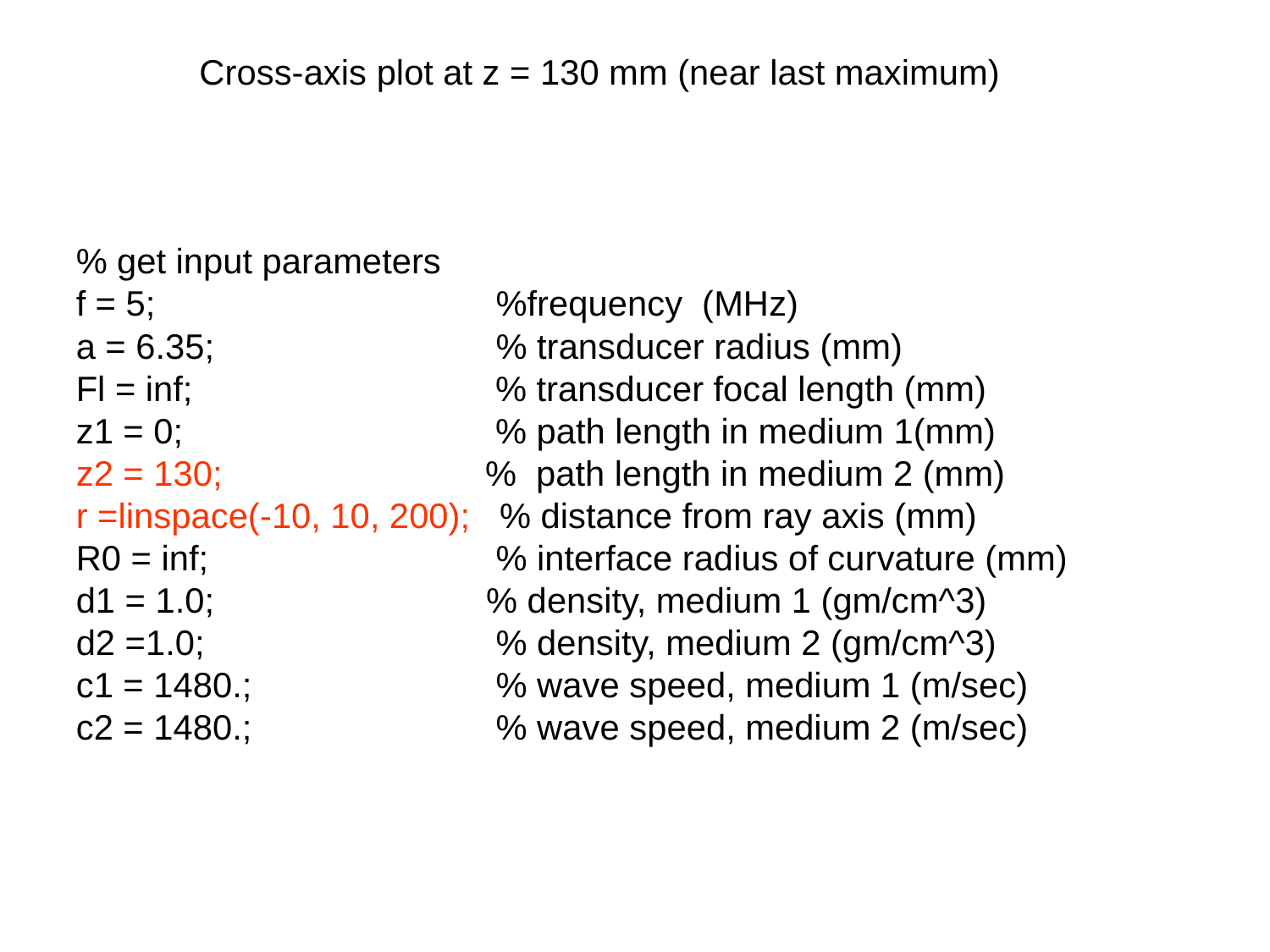

Cross-axis plot at z = 130 mm (near last maximum)
% get input parameters
f = 5;			    %frequency  (MHz)
a = 6.35;		    % transducer radius (mm)
Fl = inf;		                 % transducer focal length (mm)
z1 = 0;		                 % path length in medium 1(mm)
z2 = 130;                           %  path length in medium 2 (mm)
r =linspace(-10, 10, 200);   % distance from ray axis (mm)
R0 = inf;		    % interface radius of curvature (mm)
d1 = 1.0;		   % density, medium 1 (gm/cm^3)
d2 =1.0;		    % density, medium 2 (gm/cm^3)
c1 = 1480.;		    % wave speed, medium 1 (m/sec)
c2 = 1480.;		    % wave speed, medium 2 (m/sec)